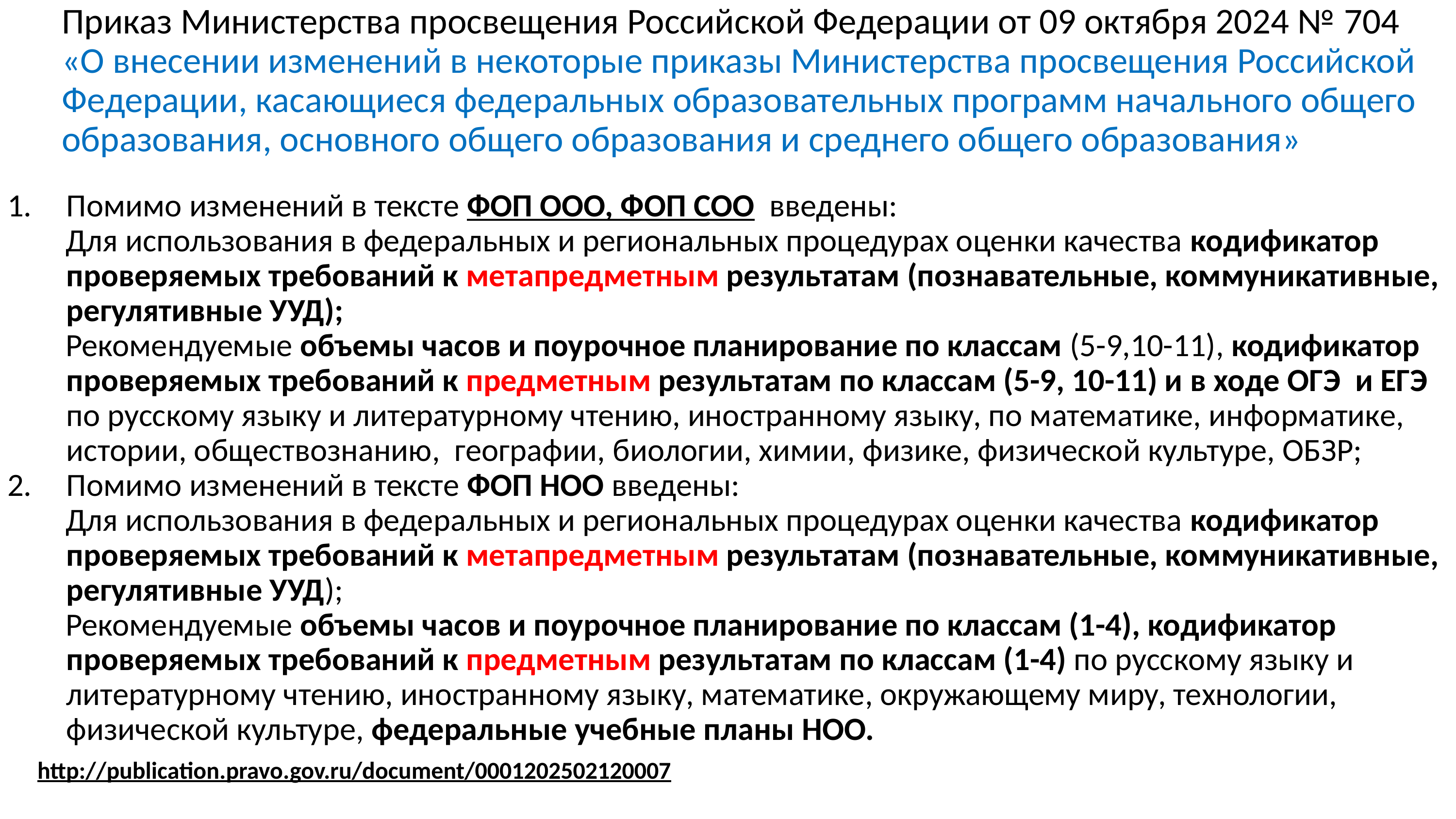

# Приказ Министерства просвещения Российской Федерации от 09 октября 2024 № 704 «О внесении изменений в некоторые приказы Министерства просвещения Российской Федерации, касающиеся федеральных образовательных программ начального общего образования, основного общего образования и среднего общего образования»
Помимо изменений в тексте ФОП ООО, ФОП СОО  введены:
        Для использования в федеральных и региональных процедурах оценки качества кодификатор проверяемых требований к метапредметным результатам (познавательные, коммуникативные, регулятивные УУД);
        Рекомендуемые объемы часов и поурочное планирование по классам (5-9,10-11), кодификатор проверяемых требований к предметным результатам по классам (5-9, 10-11) и в ходе ОГЭ  и ЕГЭ по русскому языку и литературному чтению, иностранному языку, по математике, информатике, истории, обществознанию,  географии, биологии, химии, физике, физической культуре, ОБЗР;
Помимо изменений в тексте ФОП НОО введены:
        Для использования в федеральных и региональных процедурах оценки качества кодификатор проверяемых требований к метапредметным результатам (познавательные, коммуникативные, регулятивные УУД);
        Рекомендуемые объемы часов и поурочное планирование по классам (1-4), кодификатор проверяемых требований к предметным результатам по классам (1-4) по русскому языку и литературному чтению, иностранному языку, математике, окружающему миру, технологии, физической культуре, федеральные учебные планы НОО.
http://publication.pravo.gov.ru/document/0001202502120007